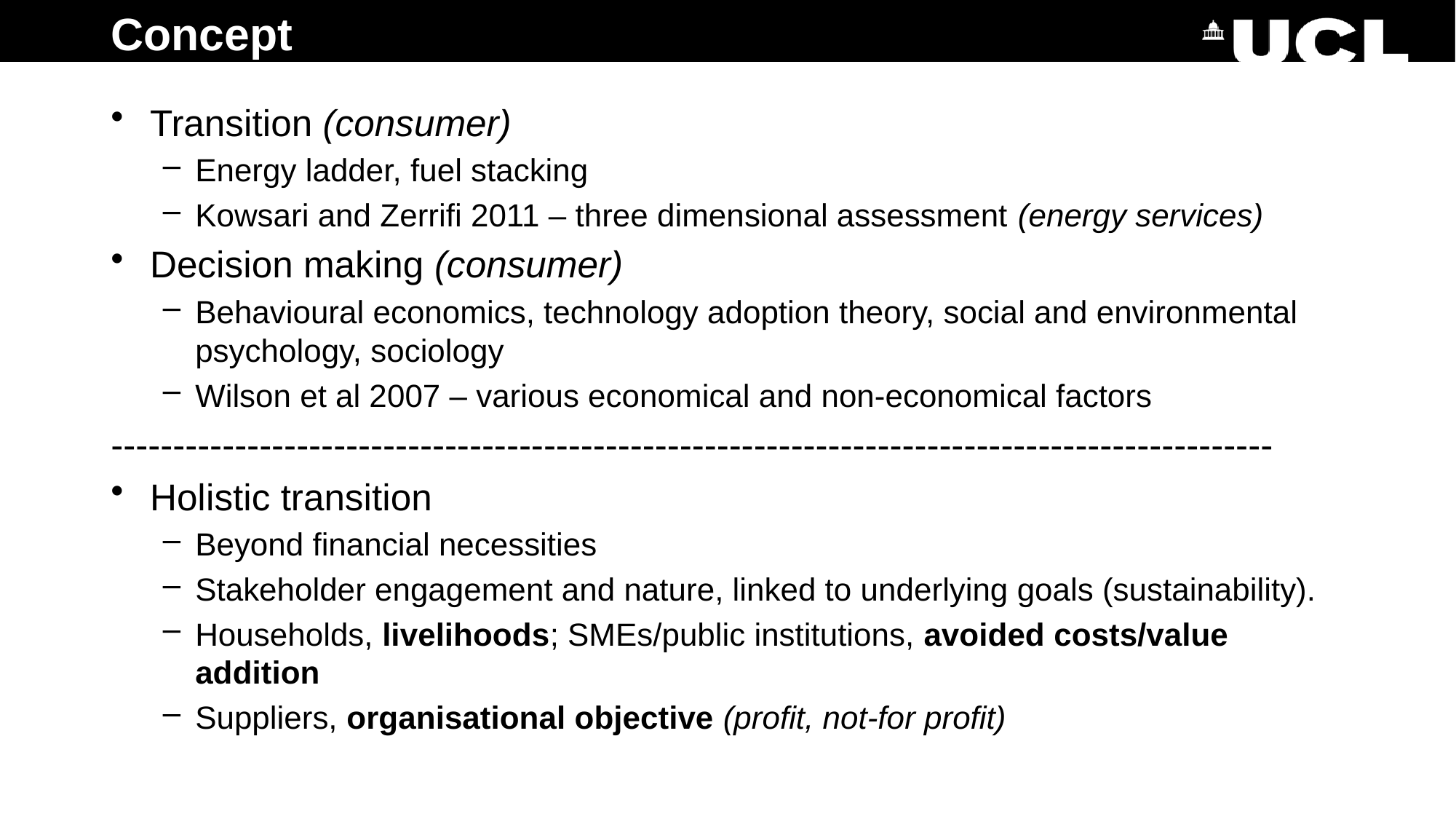

# Concept
Transition (consumer)
Energy ladder, fuel stacking
Kowsari and Zerrifi 2011 – three dimensional assessment (energy services)
Decision making (consumer)
Behavioural economics, technology adoption theory, social and environmental psychology, sociology
Wilson et al 2007 – various economical and non-economical factors
----------------------------------------------------------------------------------------------
Holistic transition
Beyond financial necessities
Stakeholder engagement and nature, linked to underlying goals (sustainability).
Households, livelihoods; SMEs/public institutions, avoided costs/value addition
Suppliers, organisational objective (profit, not-for profit)